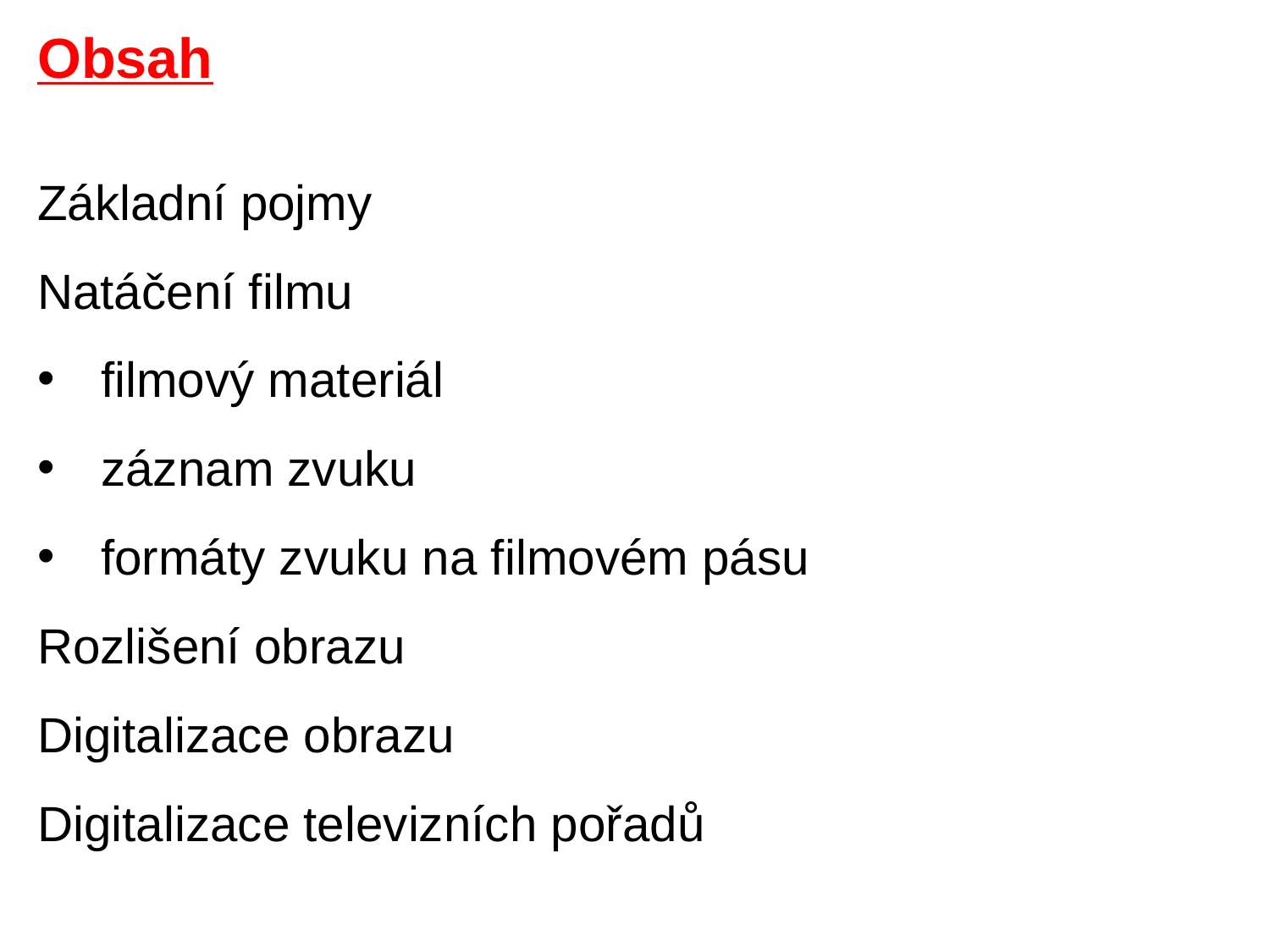

Obsah
Základní pojmy
Natáčení filmu
filmový materiál
záznam zvuku
formáty zvuku na filmovém pásu
Rozlišení obrazu
Digitalizace obrazu
Digitalizace televizních pořadů